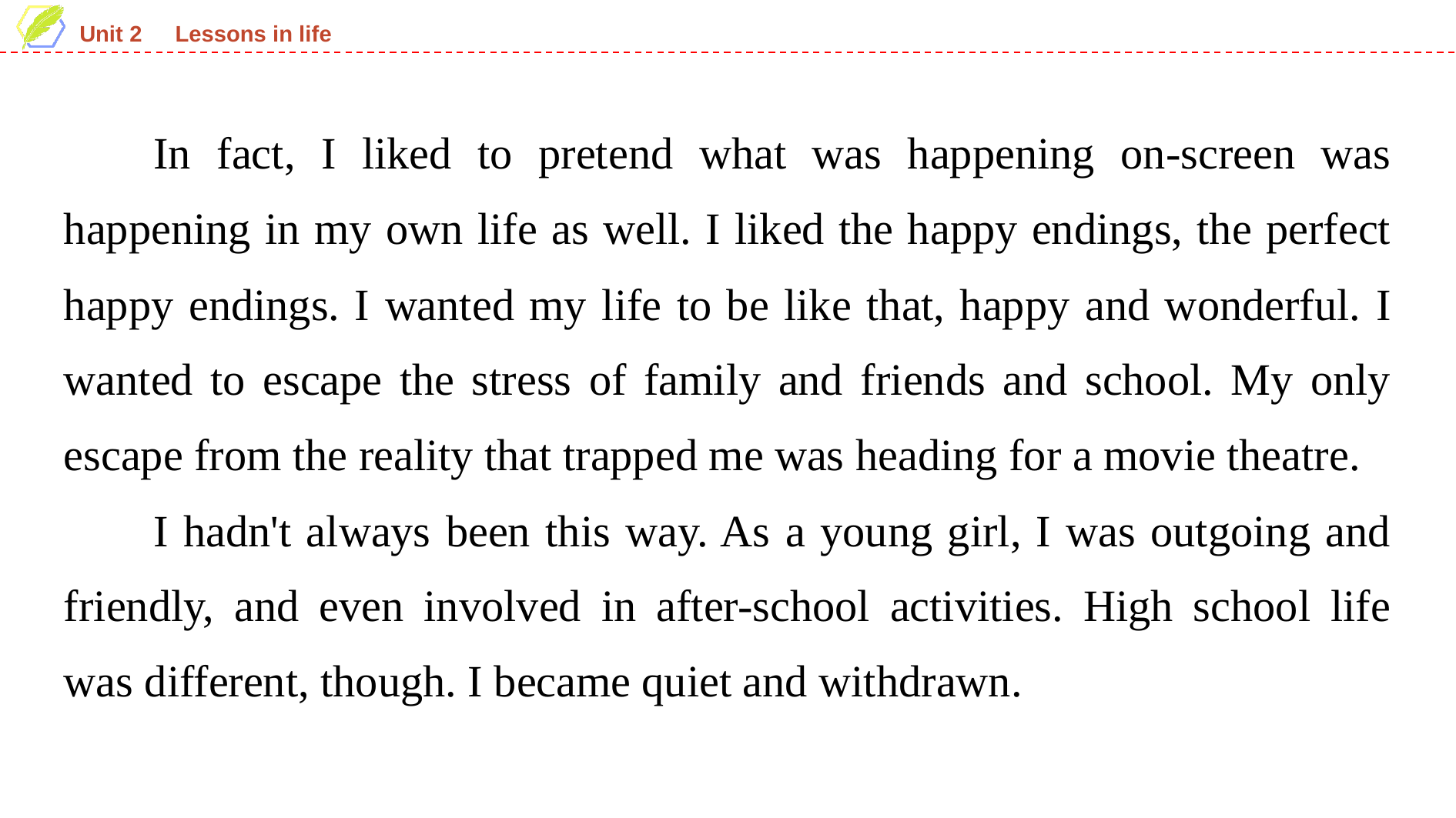

In fact, I liked to pretend what was happening on-screen was happening in my own life as well. I liked the happy endings, the perfect happy endings. I wanted my life to be like that, happy and wonderful. I wanted to escape the stress of family and friends and school. My only escape from the reality that trapped me was heading for a movie theatre.
I hadn't always been this way. As a young girl, I was outgoing and friendly, and even involved in after-school activities. High school life was different, though. I became quiet and withdrawn.